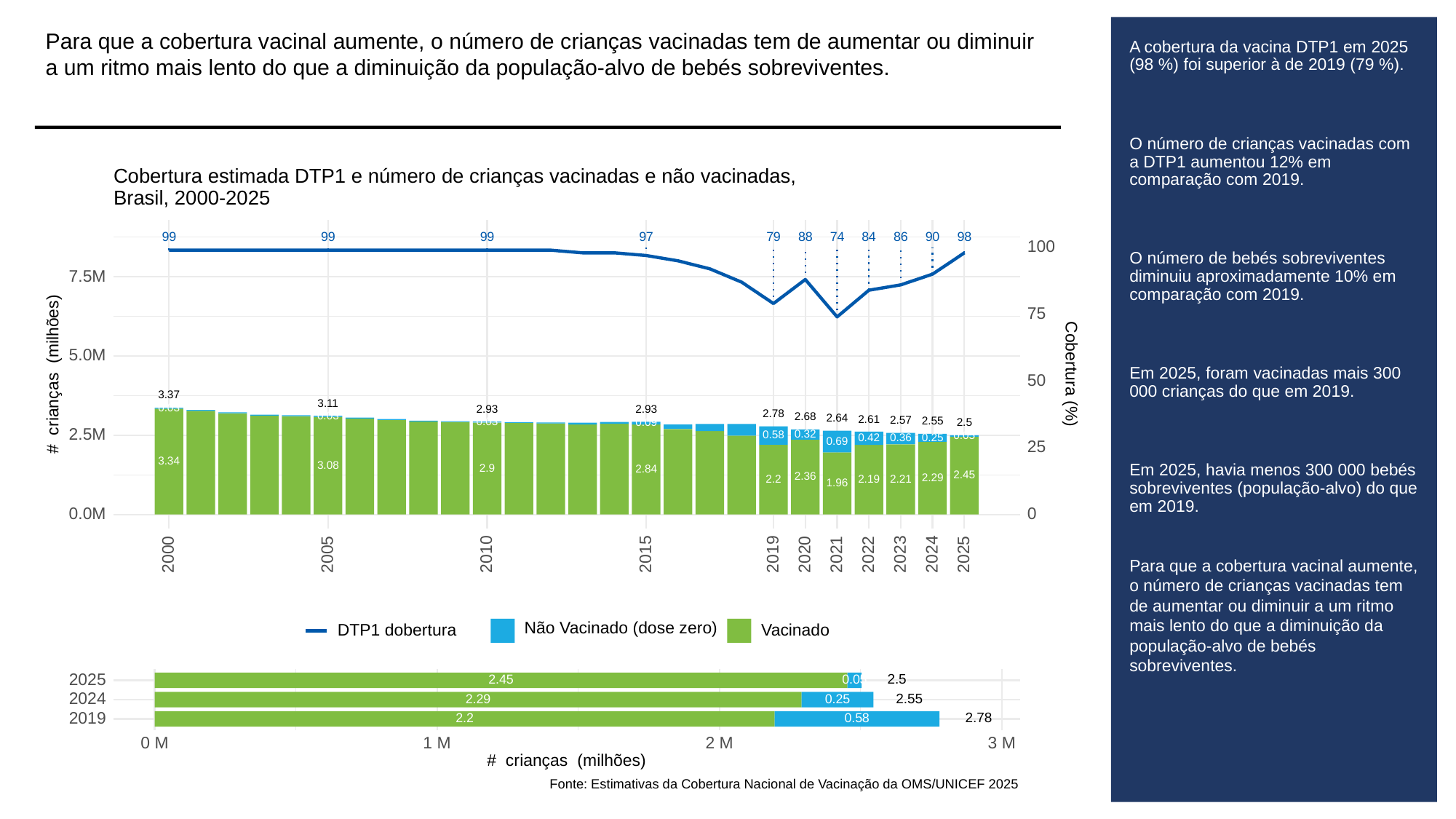

Para que a cobertura vacinal aumente, o número de crianças vacinadas tem de aumentar ou diminuir a um ritmo mais lento do que a diminuição da população-alvo de bebés sobreviventes.
# A cobertura da vacina DTP1 em 2025 (98 %) foi superior à de 2019 (79 %).

O número de crianças vacinadas com a DTP1 aumentou 12% em comparação com 2019.

O número de bebés sobreviventes diminuiu aproximadamente 10% em comparação com 2019.

Em 2025, foram vacinadas mais 300 000 crianças do que em 2019.

Em 2025, havia menos 300 000 bebés sobreviventes (população-alvo) do que em 2019.

Para que a cobertura vacinal aumente, o número de crianças vacinadas tem de aumentar ou diminuir a um ritmo mais lento do que a diminuição da população-alvo de bebés sobreviventes.

Cobertura estimada DTP1 e número de crianças vacinadas e não vacinadas,
Brasil, 2000-2025

99
99
99
97
79
88
84
86
90
98
74

100

7.5M

75

5.0M

#  crianças  (milhões)
Cobertura (%)
50
3.37

3.11
0.03
2.93
2.93

2.78

0.03

2.68

2.64

2.61

2.57

2.55
0.03

2.5
0.09

2.5M

0.32

0.58

0.05

0.25

0.42
0.36

0.69

25

3.34
3.08
2.9
2.84
2.45
2.36
2.29

2.21
2.19
2.2
1.96
0.0M
0

2023
2000
2005
2010
2015
2019
2020
2021
2022
2024
2025

Não Vacinado (dose zero)
DTP1 dobertura
Vacinado

2025
2.5
2.45
0.05

2024
2.55
2.29
0.25

2019
2.78
0.58
2.2

3 M
0 M
1 M
2 M
#  crianças  (milhões)
Fonte: Estimativas da Cobertura Nacional de Vacinação da OMS/UNICEF 2025